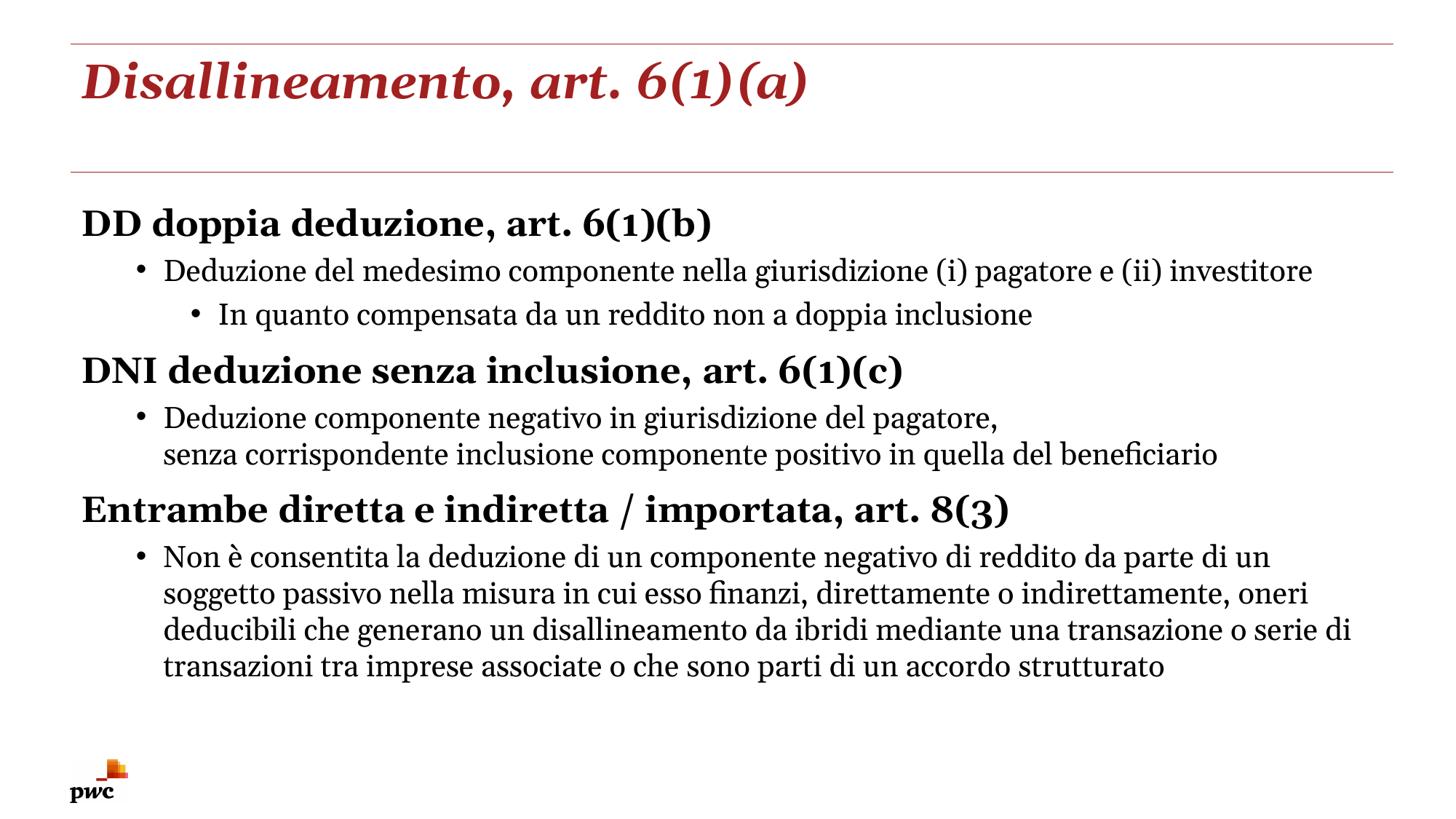

# Disallineamento, art. 6(1)(a)
DD doppia deduzione, art. 6(1)(b)
Deduzione del medesimo componente nella giurisdizione (i) pagatore e (ii) investitore
In quanto compensata da un reddito non a doppia inclusione
DNI deduzione senza inclusione, art. 6(1)(c)
Deduzione componente negativo in giurisdizione del pagatore,
senza corrispondente inclusione componente positivo in quella del beneficiario
Entrambe diretta e indiretta / importata, art. 8(3)
Non è consentita la deduzione di un componente negativo di reddito da parte di un soggetto passivo nella misura in cui esso finanzi, direttamente o indirettamente, oneri deducibili che generano un disallineamento da ibridi mediante una transazione o serie di transazioni tra imprese associate o che sono parti di un accordo strutturato